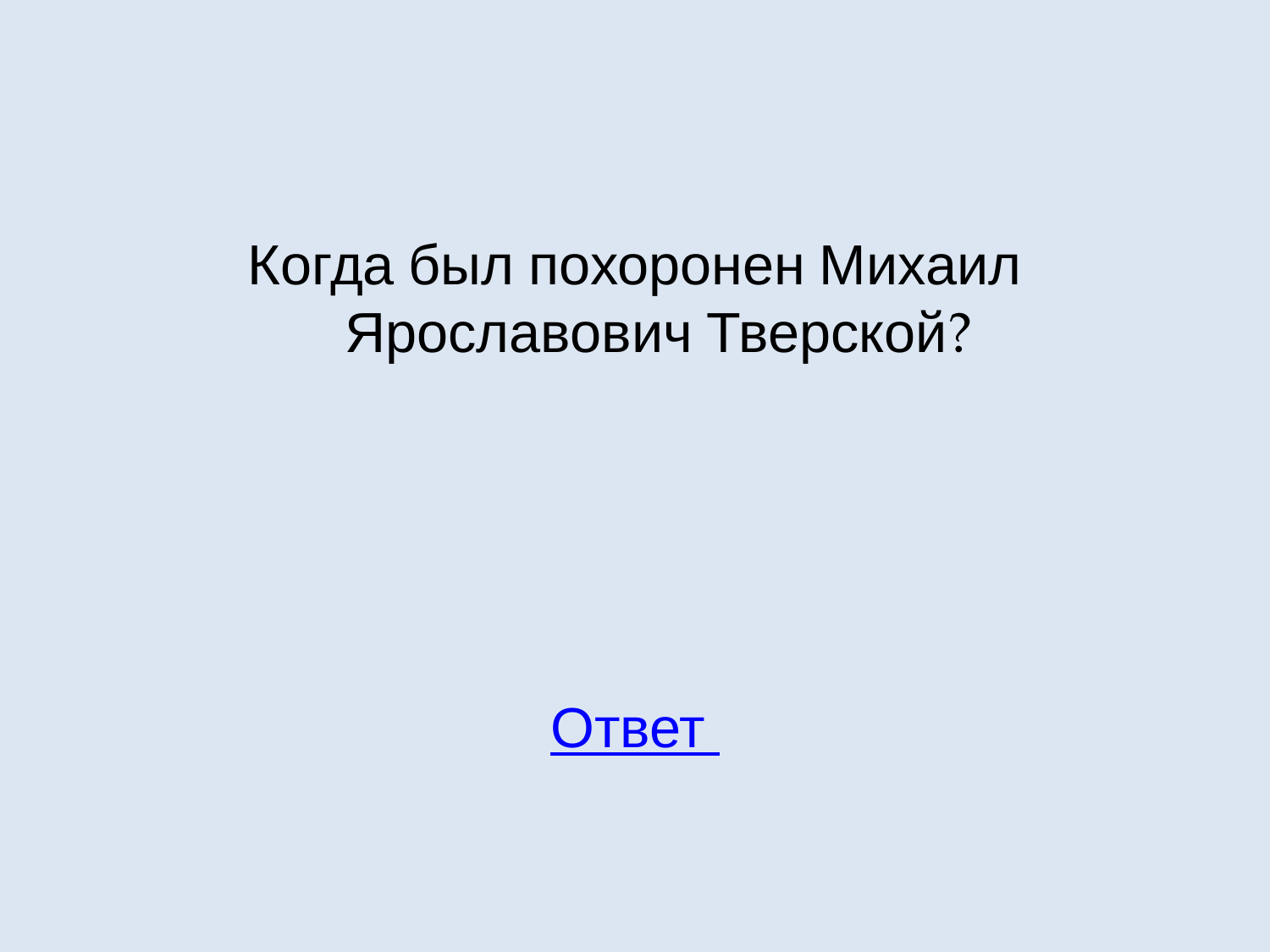

#
Когда был похоронен Михаил Ярославович Тверской?

Ответ